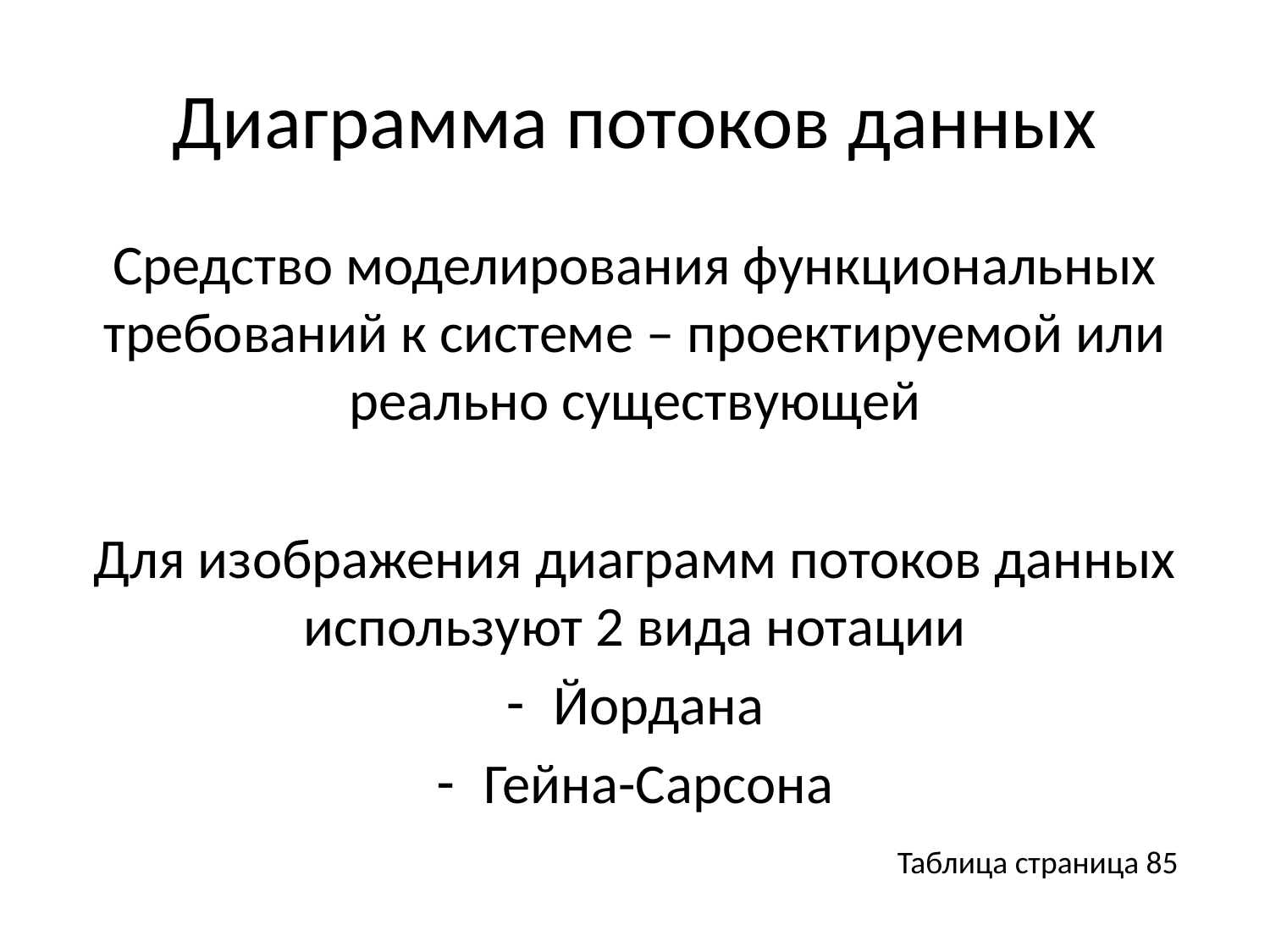

# Диаграмма потоков данных
Средство моделирования функциональных требований к системе – проектируемой или реально существующей

Для изображения диаграмм потоков данных используют 2 вида нотации
Йордана
Гейна-Сарсона
Таблица страница 85